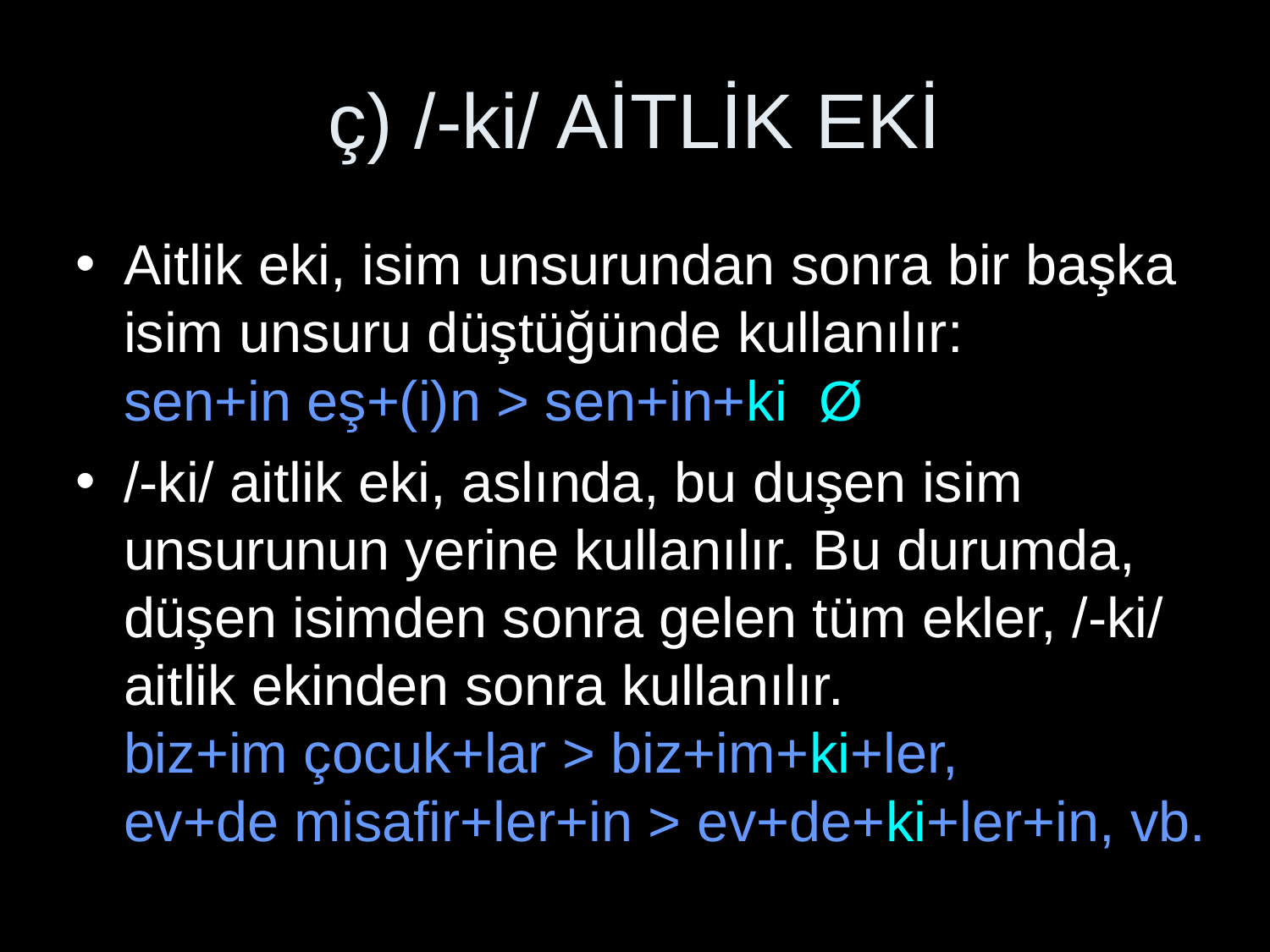

# ç) /-ki/ AİTLİK EKİ
Aitlik eki, isim unsurundan sonra bir başka isim unsuru düştüğünde kullanılır:
sen+in eş+(i)n > sen+in+ki  Ø
/-ki/ aitlik eki, aslında, bu duşen isim unsurunun yerine kullanılır. Bu durumda, düşen isimden sonra gelen tüm ekler, /-ki/ aitlik ekinden sonra kullanılır.
biz+im çocuk+lar > biz+im+ki+ler,
ev+de misafir+ler+in > ev+de+ki+ler+in, vb.